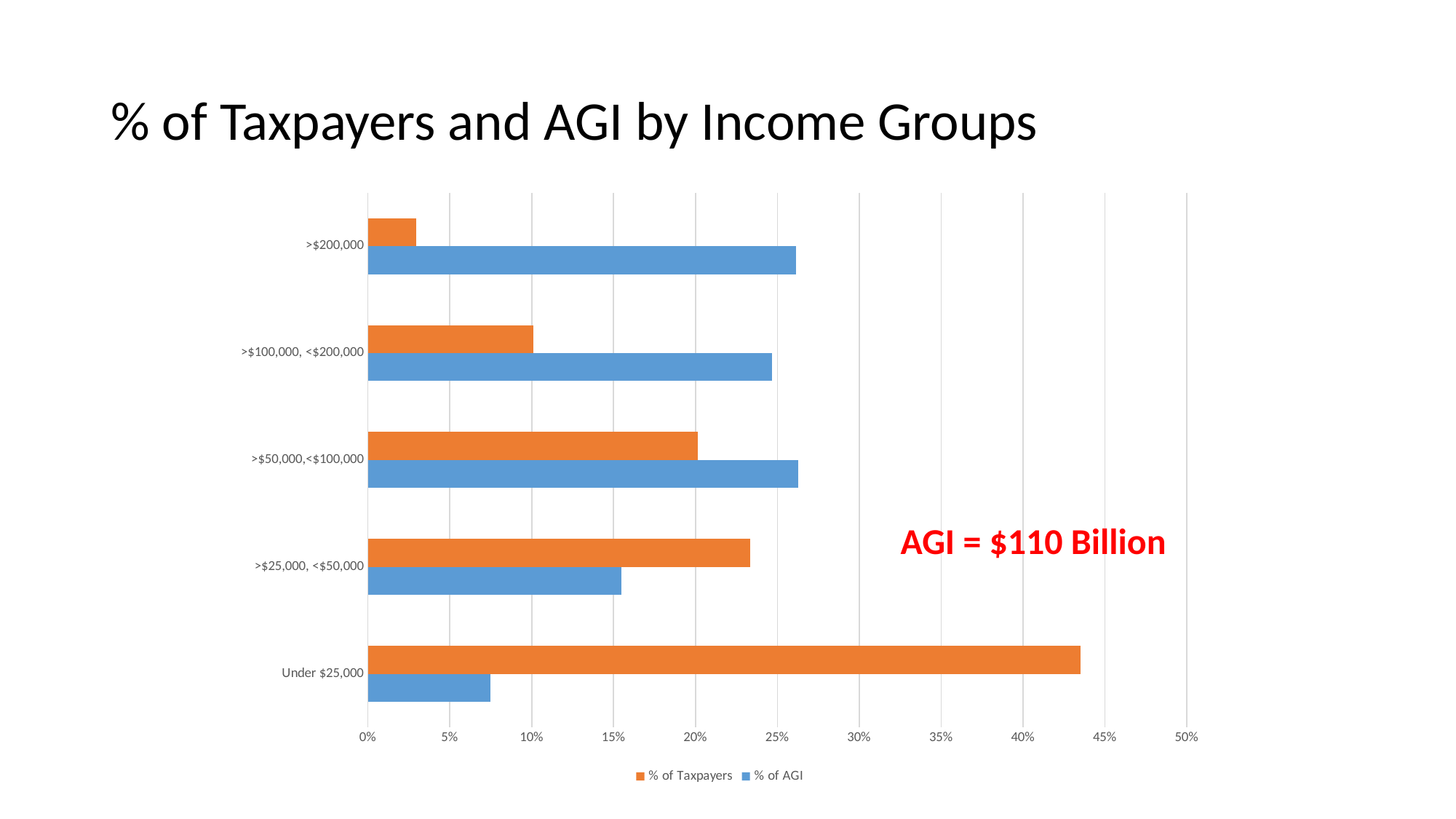

# % of Taxpayers and AGI by Income Groups

### Chart

| Category | % of AGI | % of Taxpayers |
|---|---|---|
| Under $25,000 | 0.0746667475509939 | 0.435125129719805 |
| >$25,000, <$50,000 | 0.154578264932456 | 0.233485670950746 |
| >$50,000,<$100,000 | 0.262567578640204 | 0.201230342460286 |
| >$100,000, <$200,000 | 0.246741083727816 | 0.10079727787978 |
| >$200,000 | 0.26144632514853 | 0.0293615789893829 |
AGI = $110 Billion